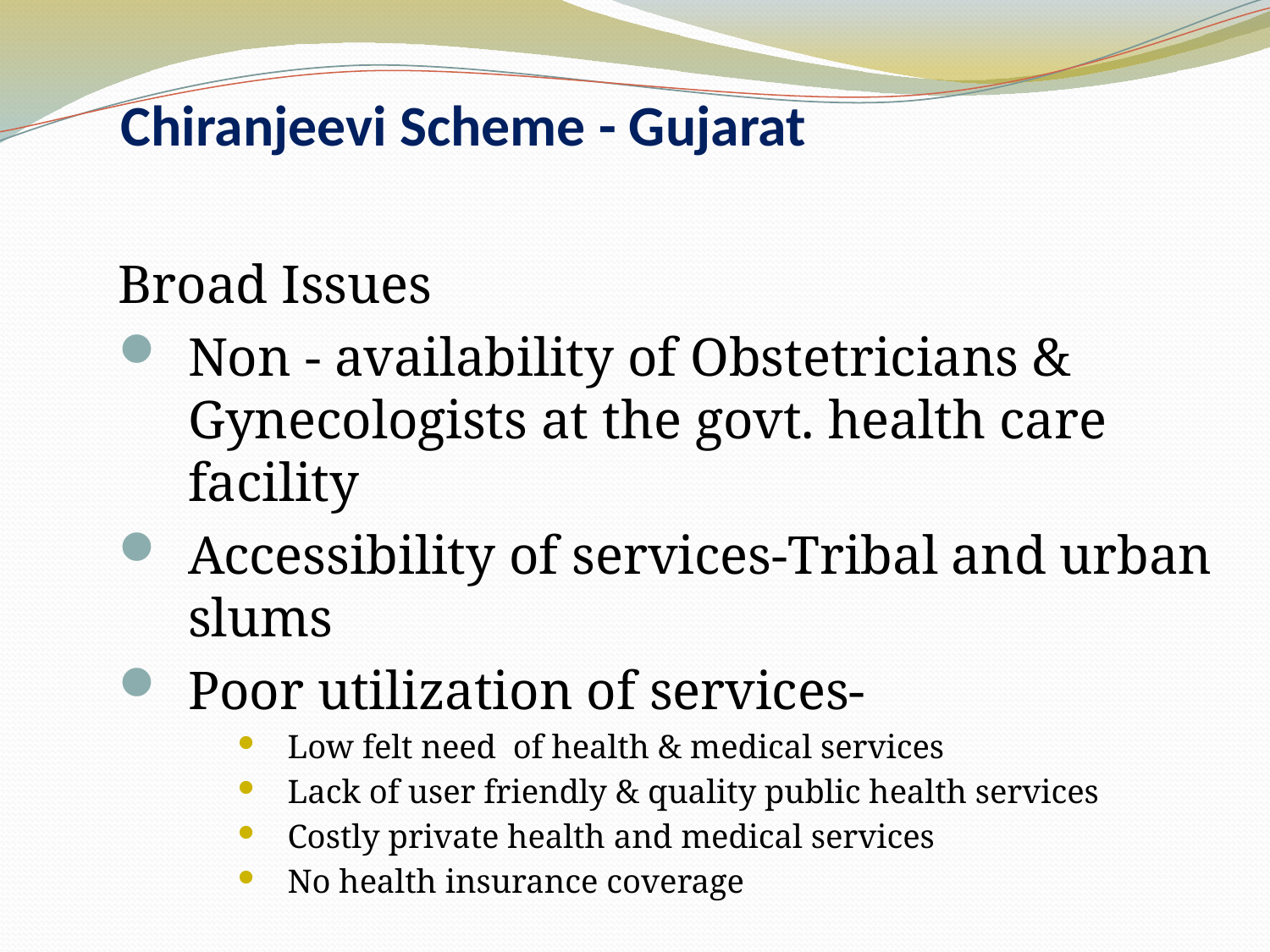

# Chiranjeevi Scheme - Gujarat
Broad Issues
Non - availability of Obstetricians & Gynecologists at the govt. health care facility
Accessibility of services-Tribal and urban slums
Poor utilization of services-
Low felt need  of health & medical services
Lack of user friendly & quality public health services
Costly private health and medical services
No health insurance coverage